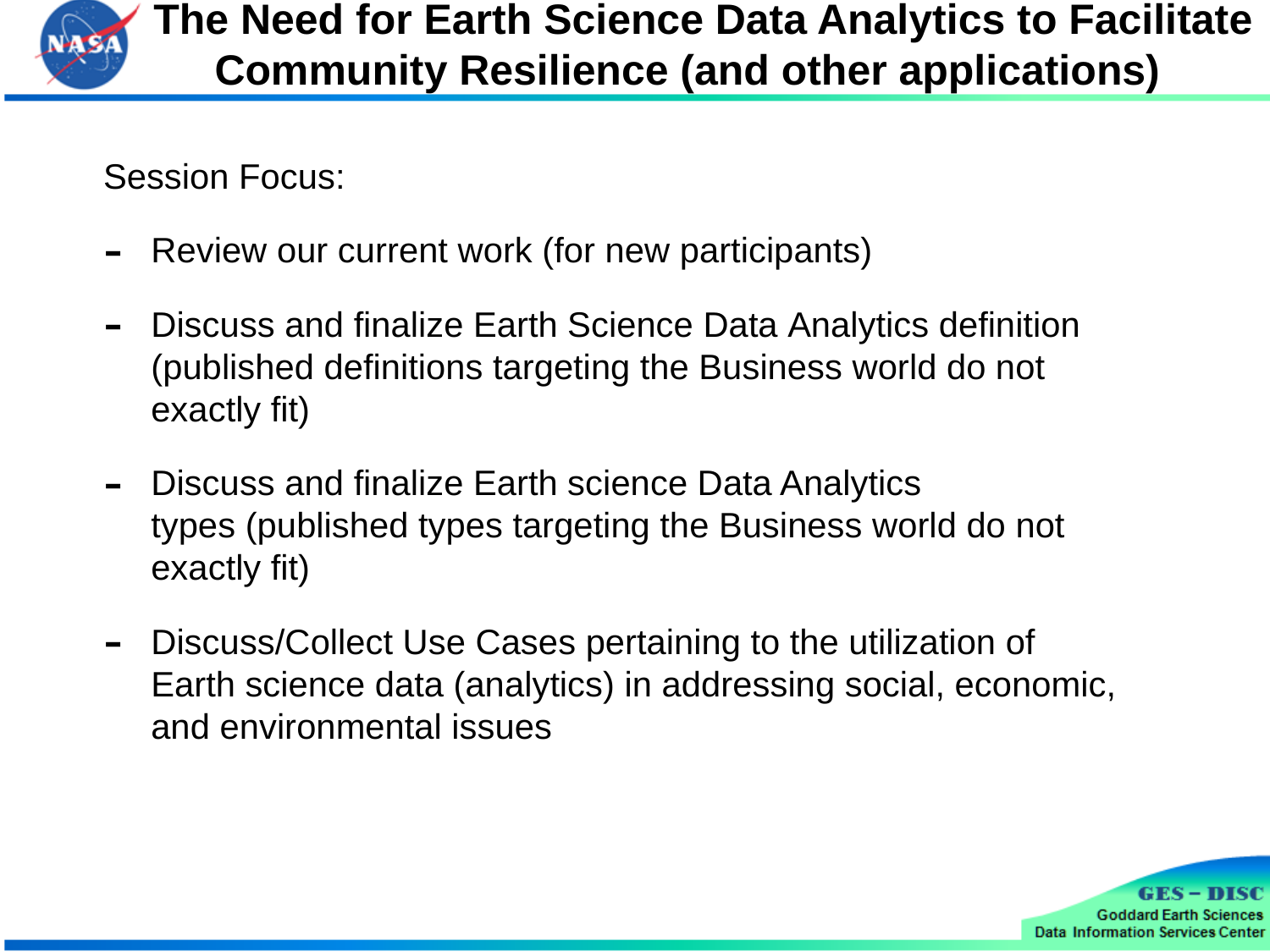

The Need for Earth Science Data Analytics to Facilitate Community Resilience (and other applications)
Session Focus:
Review our current work (for new participants)
Discuss and finalize Earth Science Data Analytics definition (published definitions targeting the Business world do not exactly fit)
Discuss and finalize Earth science Data Analytics types (published types targeting the Business world do not exactly fit)
Discuss/Collect Use Cases pertaining to the utilization of Earth science data (analytics) in addressing social, economic, and environmental issues